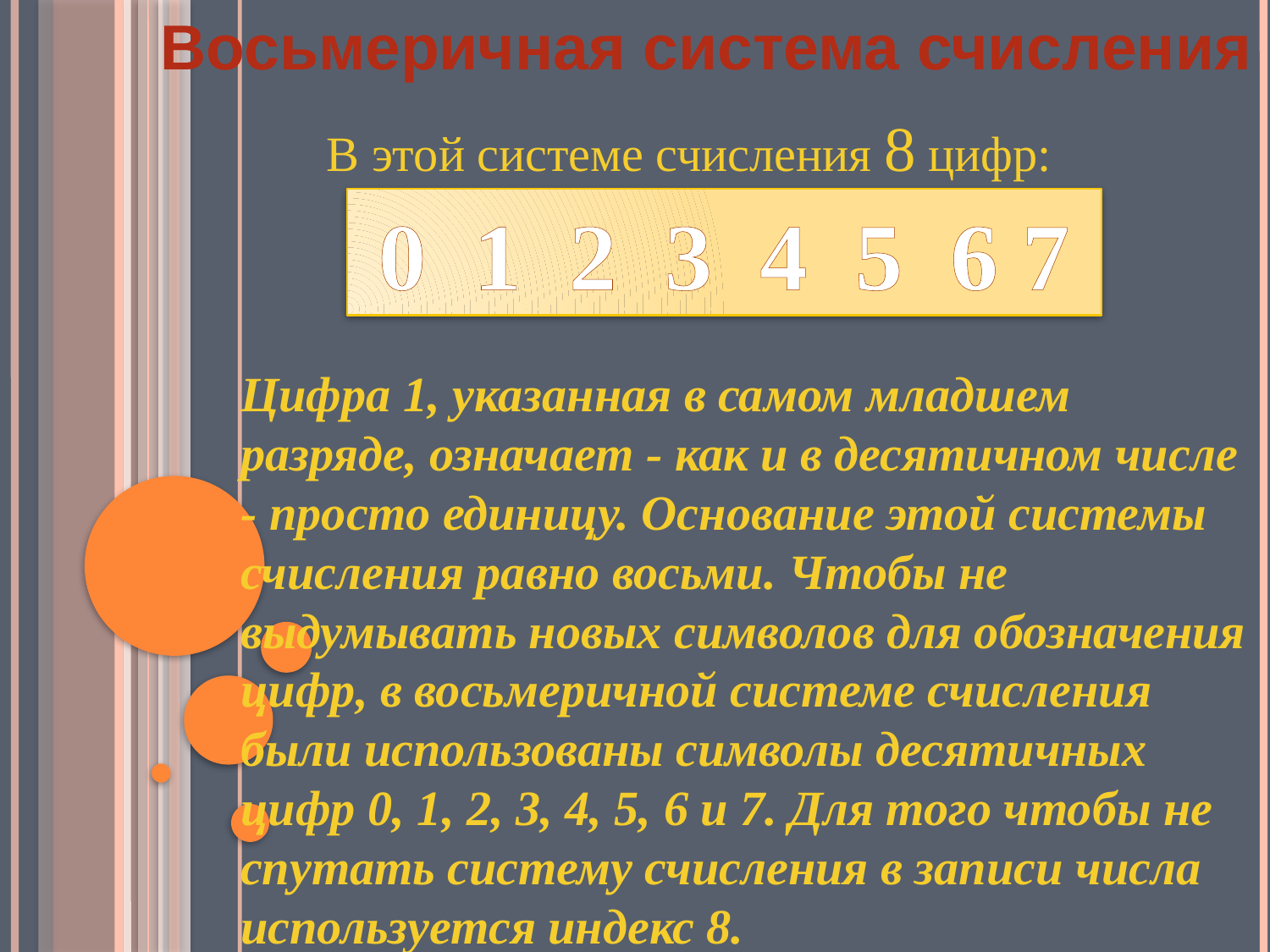

Восьмеричная система счисления
       В этой системе счисления 8 цифр:

Цифра 1, указанная в самом младшем разряде, означает - как и в десятичном числе - просто единицу. Основание этой системы счисления равно восьми. Чтобы не выдумывать новых символов для обозначения цифр, в восьмеричной системе счисления были использованы символы десятичных цифр 0, 1, 2, 3, 4, 5, 6 и 7. Для того чтобы не спутать систему счисления в записи числа используется индекс 8.
0  1  2  3  4  5  6 7